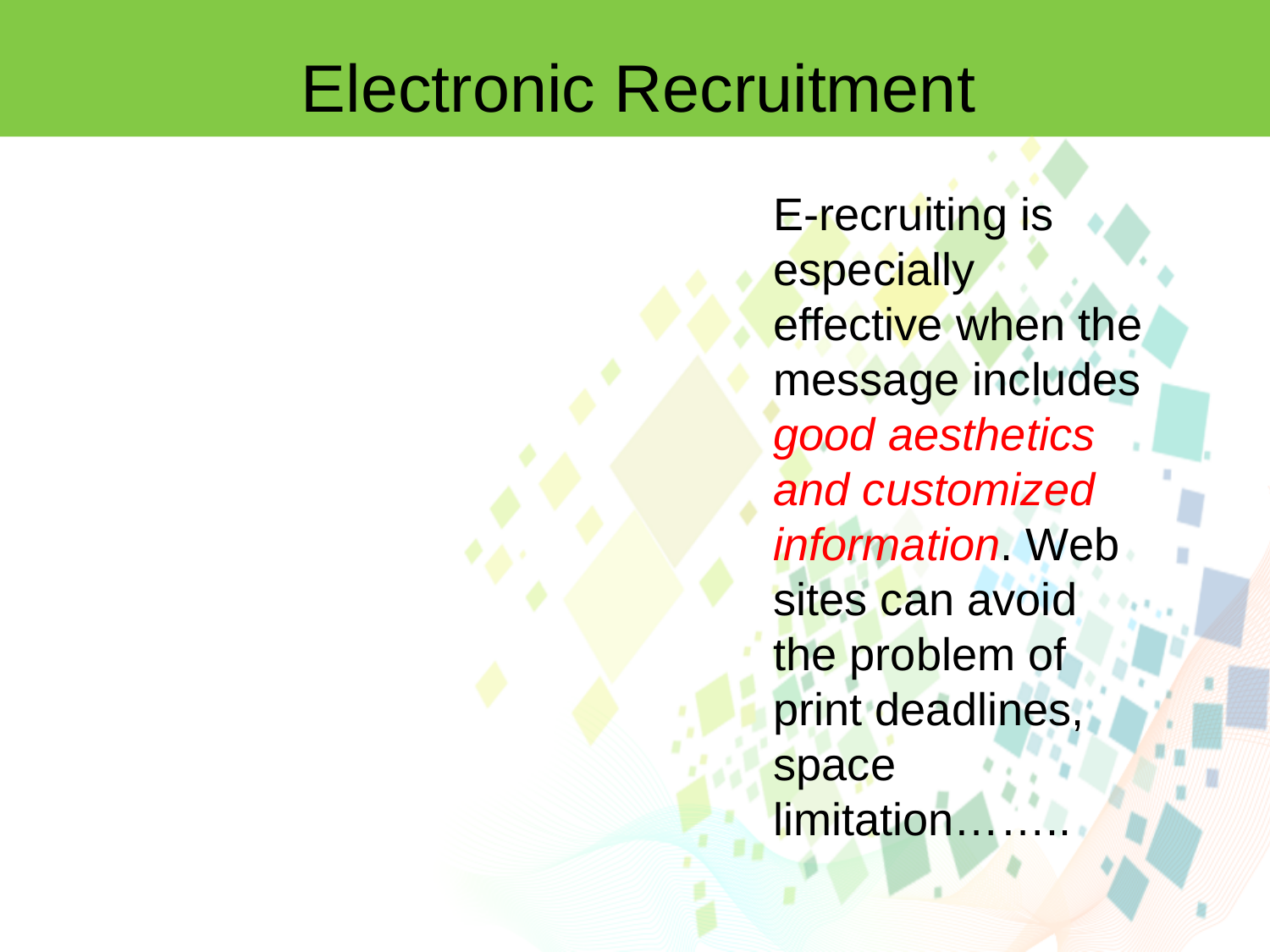

Electronic Recruitment
E-recruiting is especially effective when the message includes good aesthetics and customized information. Web sites can avoid the problem of print deadlines, space limitation……..